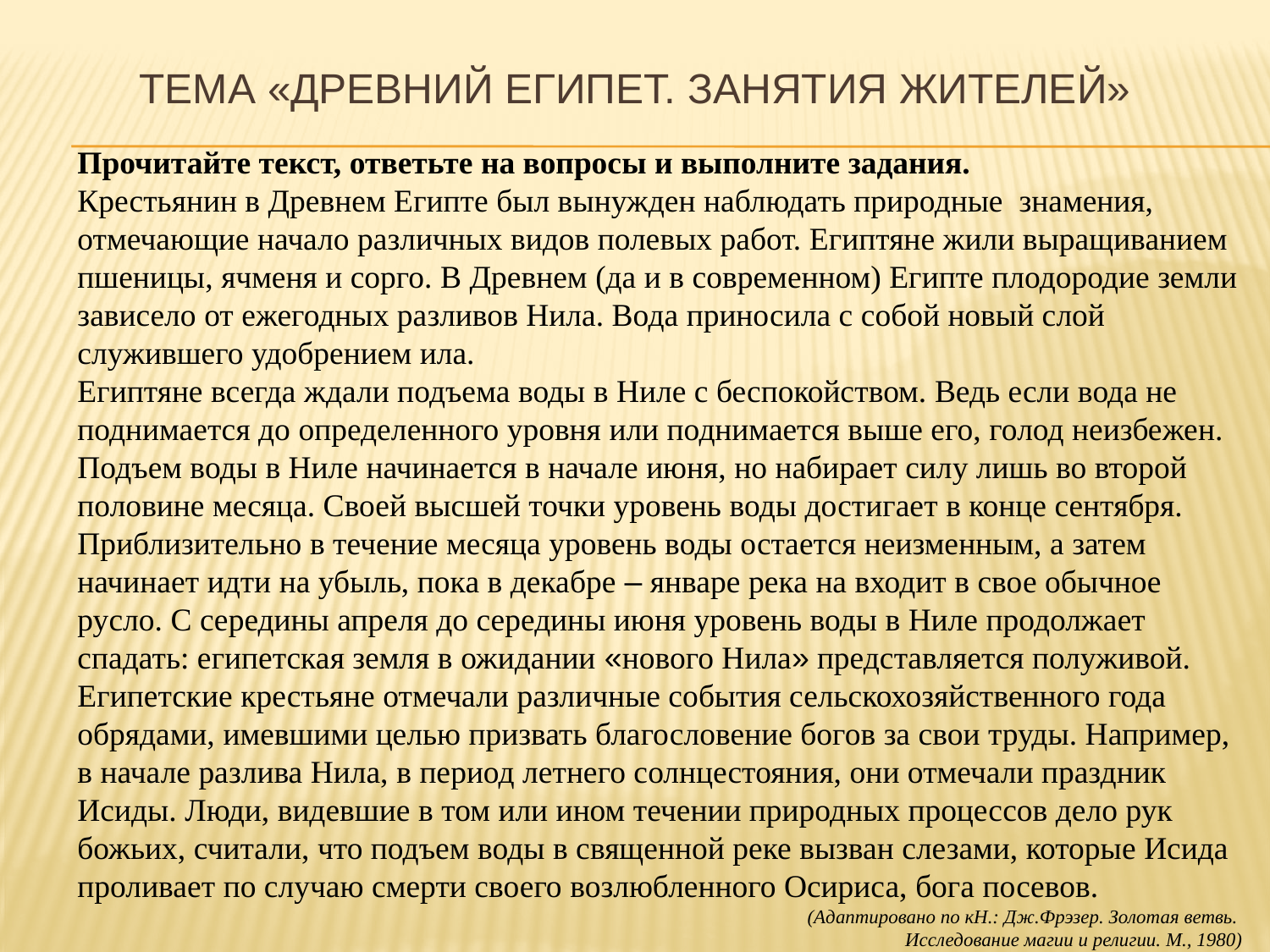

# Тема «Древний Египет. Занятия жителей»
Прочитайте текст, ответьте на вопросы и выполните задания.
Крестьянин в Древнем Египте был вынужден наблюдать природные  знамения, отмечающие начало различных видов полевых работ. Египтяне жили выращиванием пшеницы, ячменя и сорго. В Древнем (да и в современном) Египте плодородие земли зависело от ежегодных разливов Нила. Вода приносила с собой новый слой служившего удобрением ила.
Египтяне всегда ждали подъема воды в Ниле с беспокойством. Ведь если вода не поднимается до определенного уровня или поднимается выше его, голод неизбежен.
Подъем воды в Ниле начинается в начале июня, но набирает силу лишь во второй половине месяца. Своей высшей точки уровень воды достигает в конце сентября. Приблизительно в течение месяца уровень воды остается неизменным, а затем начинает идти на убыль, пока в декабре – январе река на входит в свое обычное русло. С середины апреля до середины июня уровень воды в Ниле продолжает спадать: египетская земля в ожидании «нового Нила» представляется полуживой.
Египетские крестьяне отмечали различные события сельскохозяйственного года обрядами, имевшими целью призвать благословение богов за свои труды. Например, в начале разлива Нила, в период летнего солнцестояния, они отмечали праздник Исиды. Люди, видевшие в том или ином течении природных процессов дело рук божьих, считали, что подъем воды в священной реке вызван слезами, которые Исида проливает по случаю смерти своего возлюбленного Осириса, бога посевов.
(Адаптировано по кН.: Дж.Фрэзер. Золотая ветвь.
Исследование магии и религии. М., 1980)